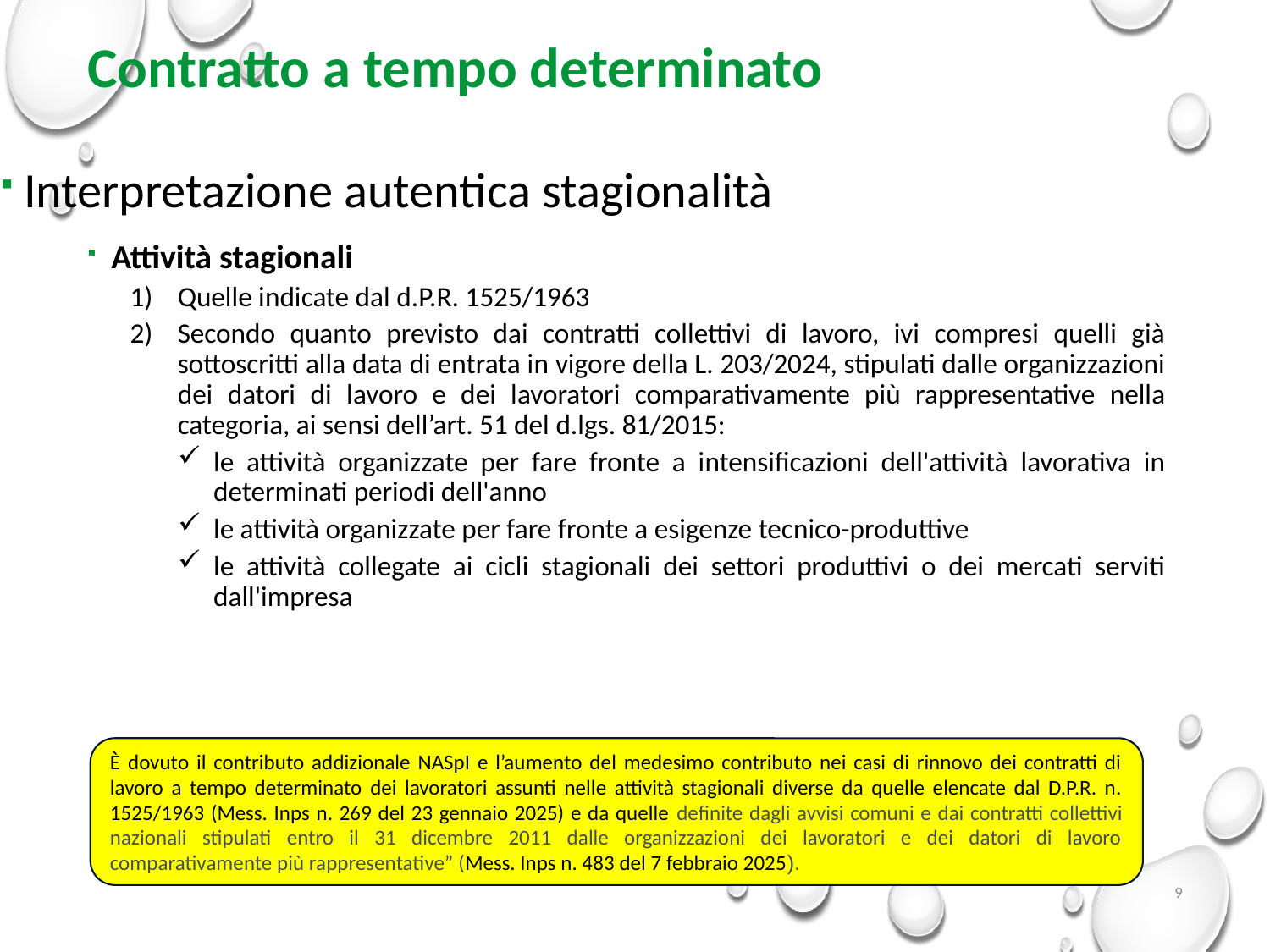

# Contratto a tempo determinato
Interpretazione autentica stagionalità

Attività stagionali
Quelle indicate dal d.P.R. 1525/1963
Secondo quanto previsto dai contratti collettivi di lavoro, ivi compresi quelli già sottoscritti alla data di entrata in vigore della L. 203/2024, stipulati dalle organizzazioni dei datori di lavoro e dei lavoratori comparativamente più rappresentative nella categoria, ai sensi dell’art. 51 del d.lgs. 81/2015:
le attività organizzate per fare fronte a intensificazioni dell'attività lavorativa in determinati periodi dell'anno
le attività organizzate per fare fronte a esigenze tecnico-produttive
le attività collegate ai cicli stagionali dei settori produttivi o dei mercati serviti dall'impresa
È dovuto il contributo addizionale NASpI e l’aumento del medesimo contributo nei casi di rinnovo dei contratti di lavoro a tempo determinato dei lavoratori assunti nelle attività stagionali diverse da quelle elencate dal D.P.R. n. 1525/1963 (Mess. Inps n. 269 del 23 gennaio 2025) e da quelle definite dagli avvisi comuni e dai contratti collettivi nazionali stipulati entro il 31 dicembre 2011 dalle organizzazioni dei lavoratori e dei datori di lavoro comparativamente più rappresentative” (Mess. Inps n. 483 del 7 febbraio 2025).
9